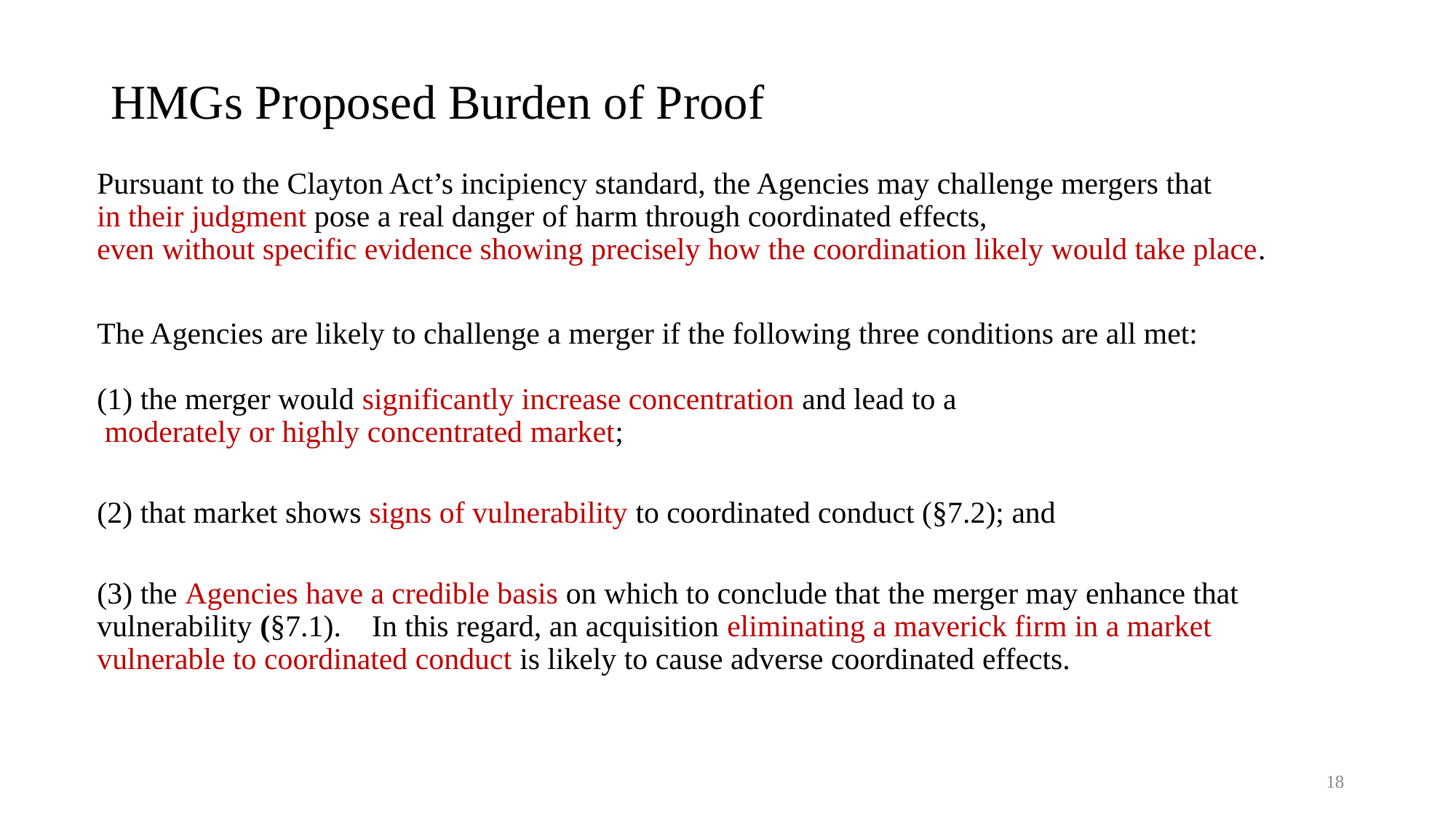

# HMGs Proposed Burden of Proof
Pursuant to the Clayton Act’s incipiency standard, the Agencies may challenge mergers that
in their judgment pose a real danger of harm through coordinated effects,
even without specific evidence showing precisely how the coordination likely would take place.
The Agencies are likely to challenge a merger if the following three conditions are all met:
(1) the merger would significantly increase concentration and lead to a
 moderately or highly concentrated market;
(2) that market shows signs of vulnerability to coordinated conduct (§7.2); and
(3) the Agencies have a credible basis on which to conclude that the merger may enhance that vulnerability (§7.1).    In this regard, an acquisition eliminating a maverick firm in a market vulnerable to coordinated conduct is likely to cause adverse coordinated effects.

18